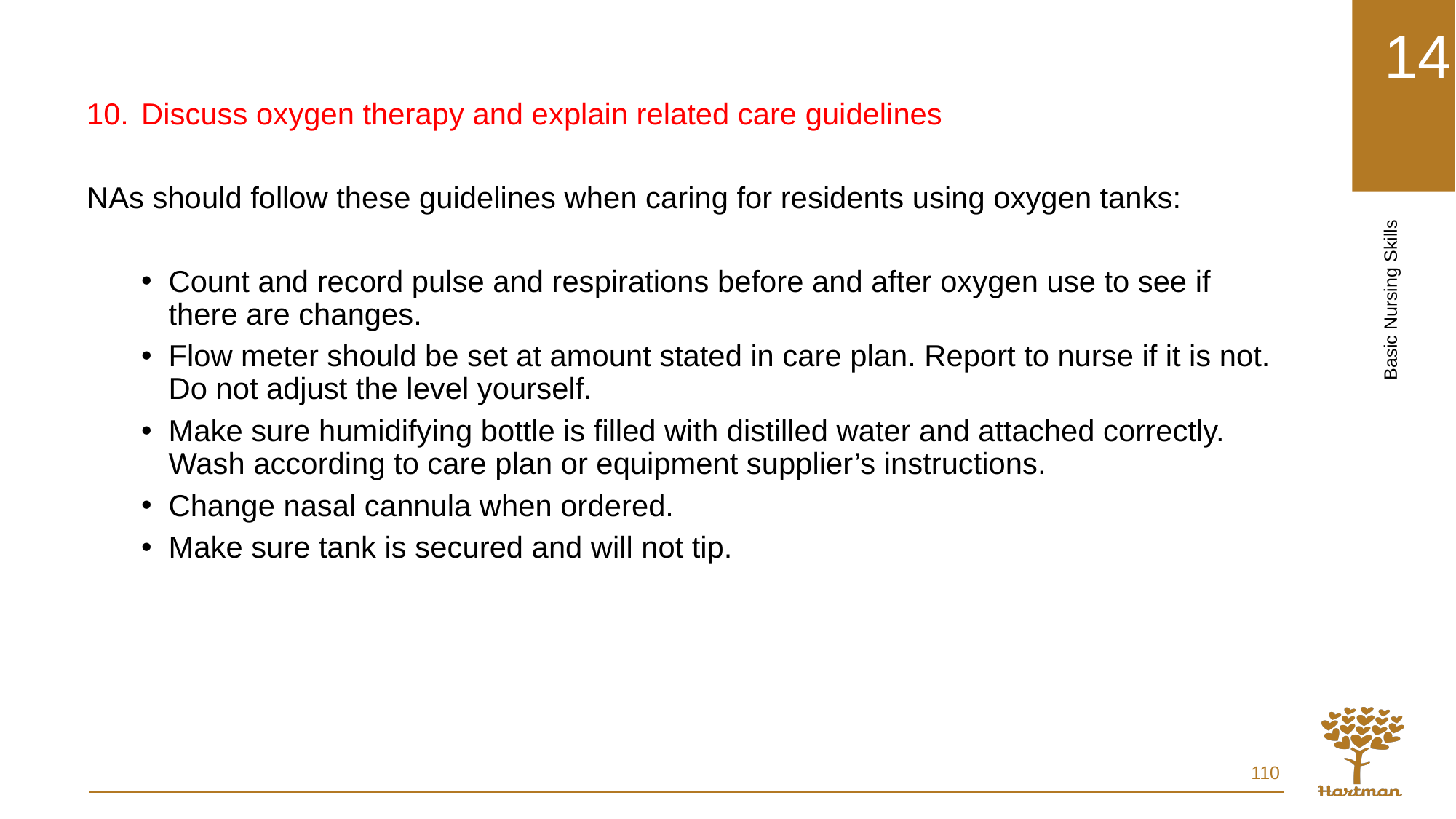

Discuss oxygen therapy and explain related care guidelines

NAs should follow these guidelines when caring for residents using oxygen tanks:

Count and record pulse and respirations before and after oxygen use to see if there are changes.
Flow meter should be set at amount stated in care plan. Report to nurse if it is not. Do not adjust the level yourself.
Make sure humidifying bottle is filled with distilled water and attached correctly. Wash according to care plan or equipment supplier’s instructions.
Change nasal cannula when ordered.
Make sure tank is secured and will not tip.

110